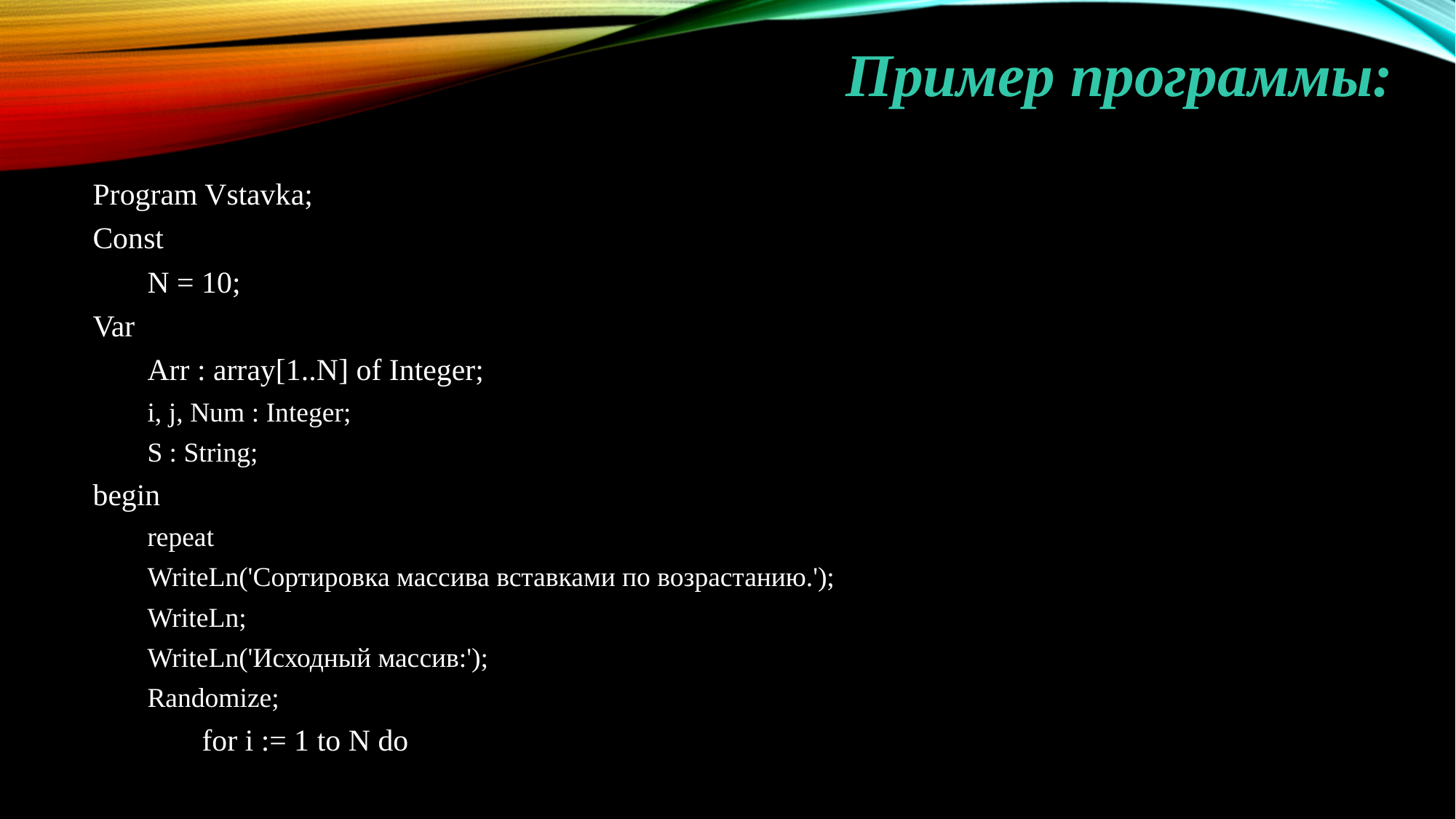

# Пример программы:
Program Vstavka;
Const
N = 10;
Var
Arr : array[1..N] of Integer;
i, j, Num : Integer;
S : String;
begin
repeat
WriteLn('Сортировка массива вставками по возрастанию.');
WriteLn;
WriteLn('Исходный массив:');
Randomize;
for i := 1 to N do